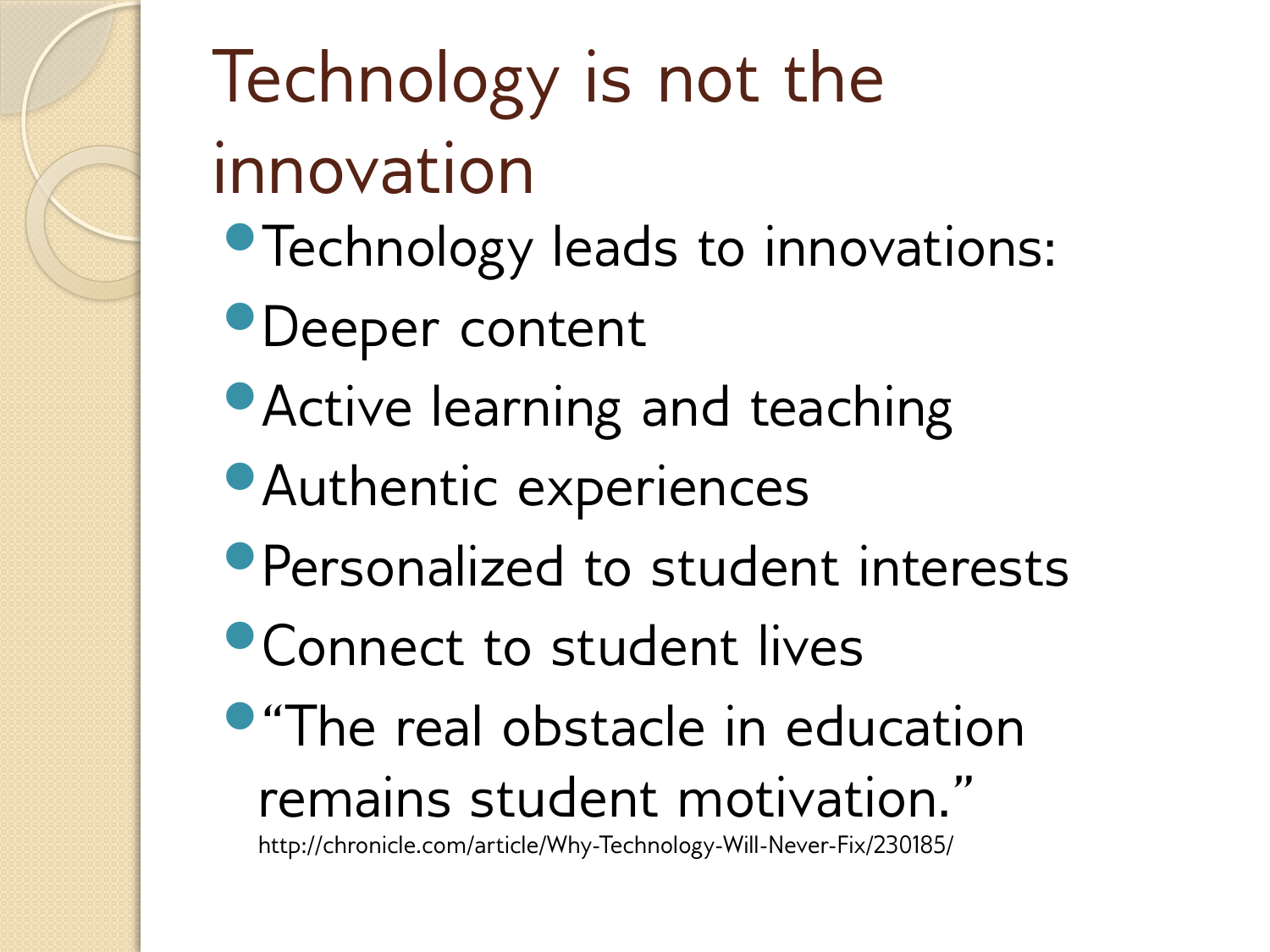

# Technology is not the innovation
Technology leads to innovations:
Deeper content
Active learning and teaching
Authentic experiences
Personalized to student interests
Connect to student lives
“The real obstacle in education remains student motivation.” http://chronicle.com/article/Why-Technology-Will-Never-Fix/230185/